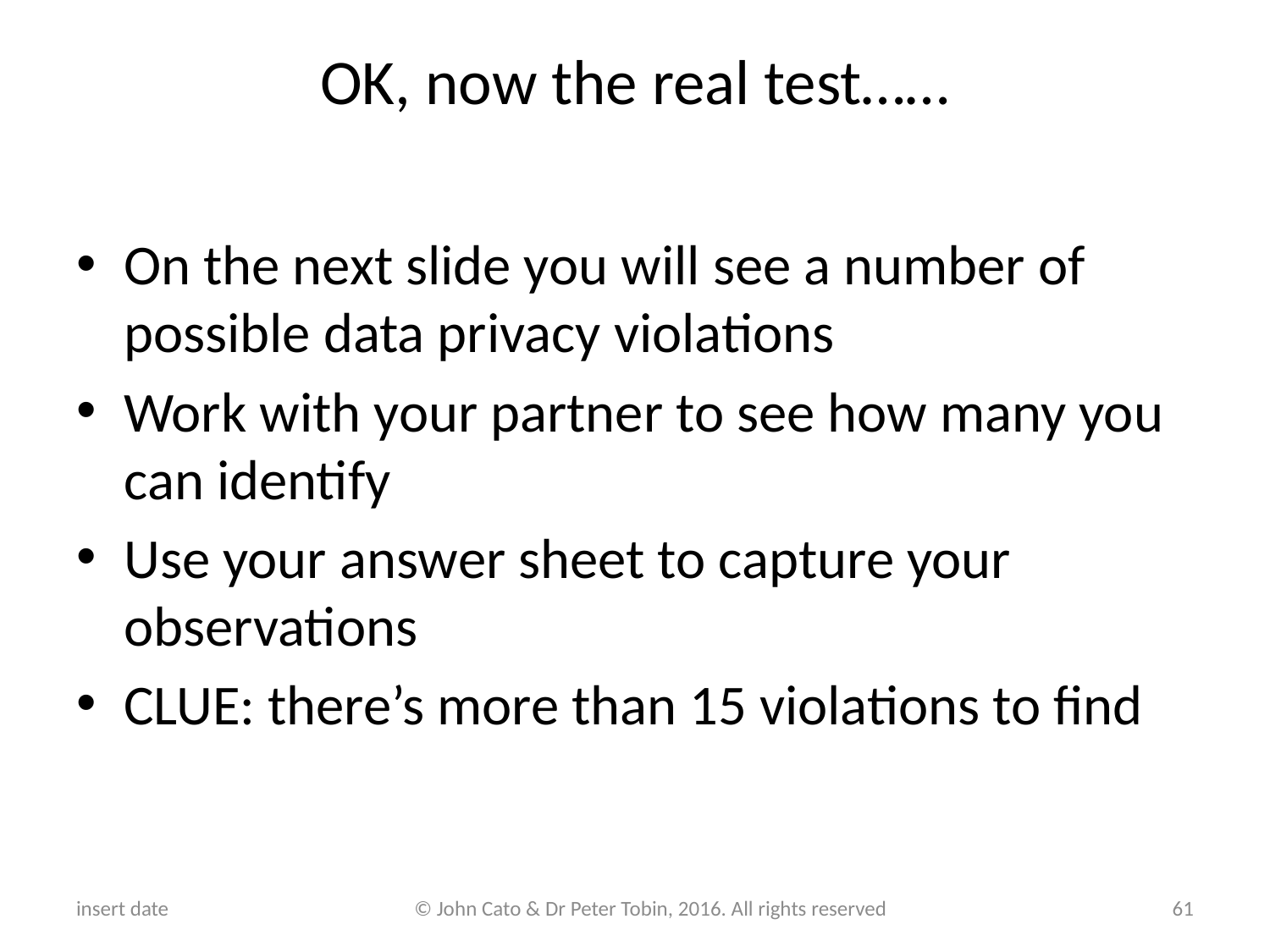

# OK, now the real test……

On the next slide you will see a number of possible data privacy violations
Work with your partner to see how many you can identify
Use your answer sheet to capture your observations
CLUE: there’s more than 15 violations to find
insert date
© John Cato & Dr Peter Tobin, 2016. All rights reserved
61